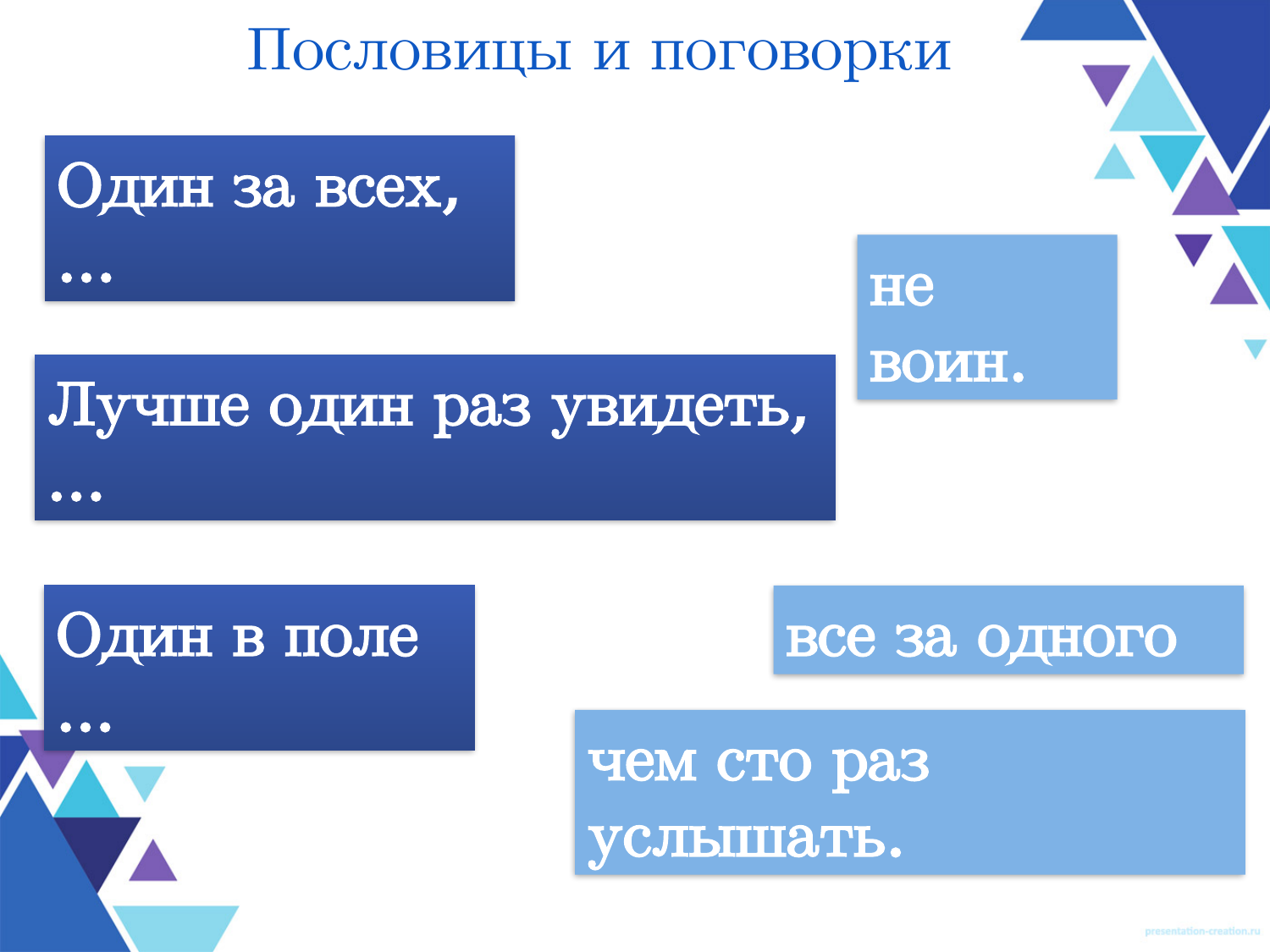

# Пословицы и поговорки
Один за всех,…
не воин.
Лучше один раз увидеть, …
Один в поле …
все за одного
чем сто раз услышать.